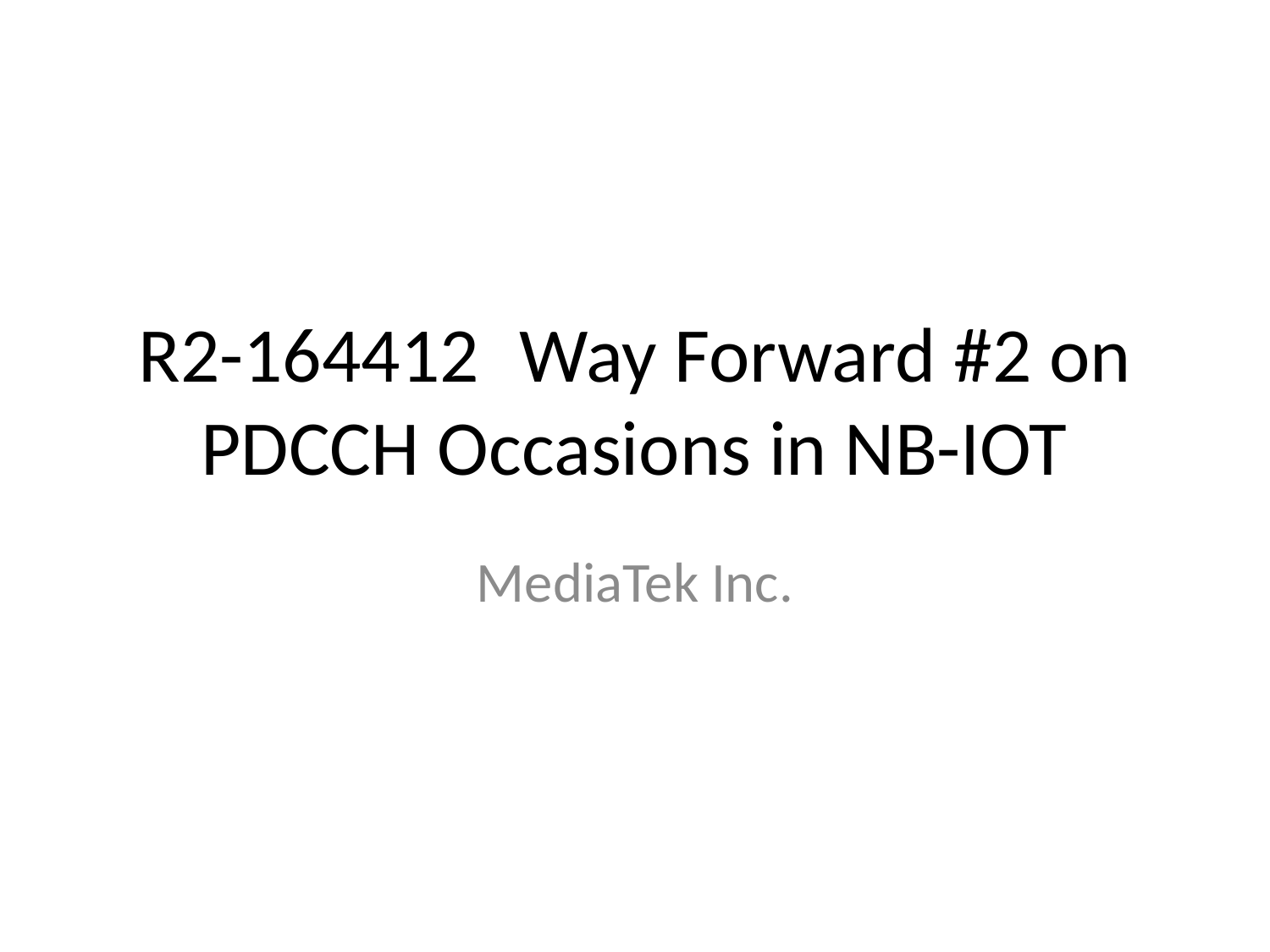

# R2-164412	Way Forward #2 on PDCCH Occasions in NB-IOT
MediaTek Inc.